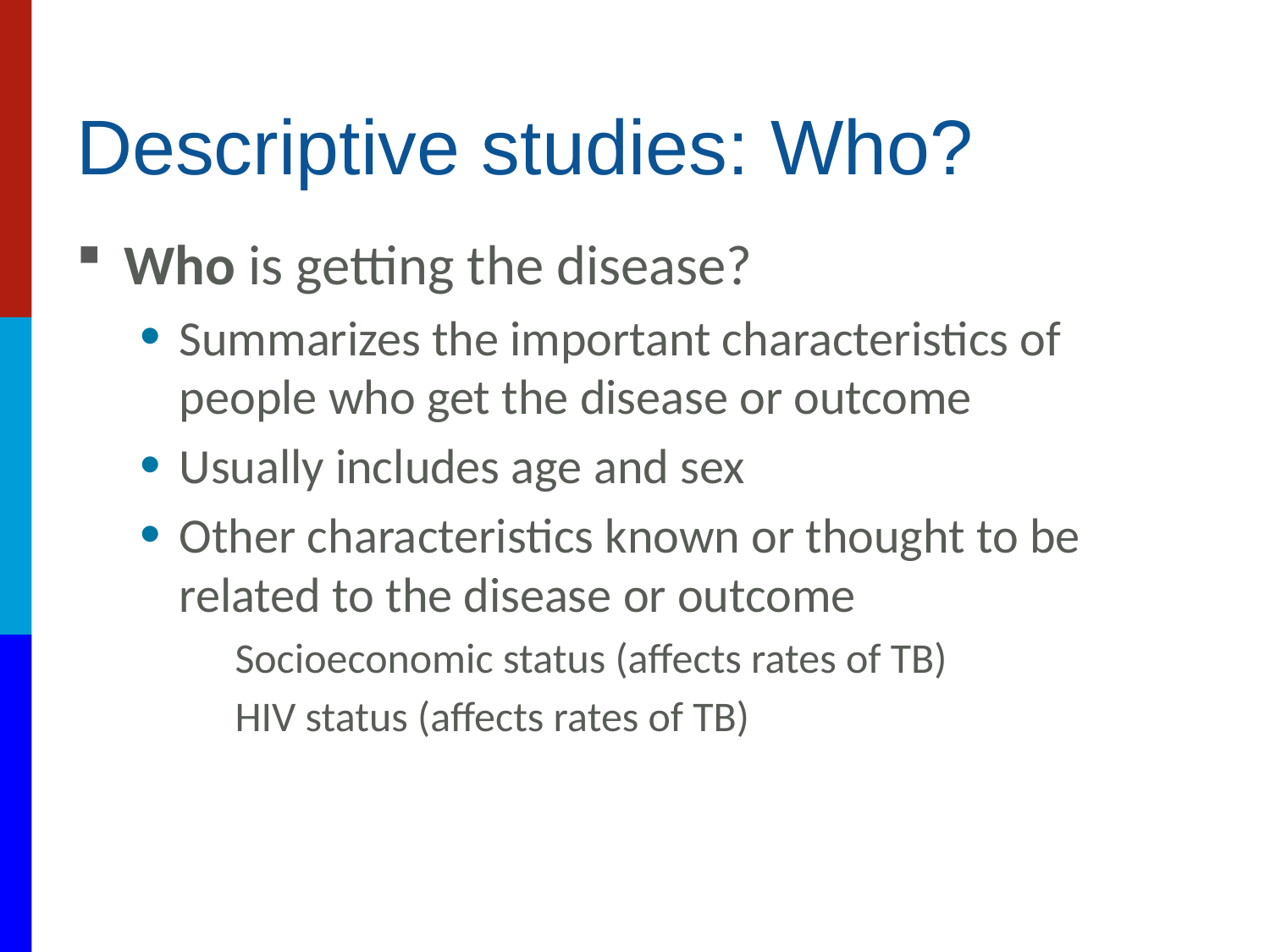

# Descriptive studies: Who?
Who is getting the disease?
Summarizes the important characteristics of people who get the disease or outcome
Usually includes age and sex
Other characteristics known or thought to be related to the disease or outcome
Socioeconomic status (affects rates of TB)
HIV status (affects rates of TB)